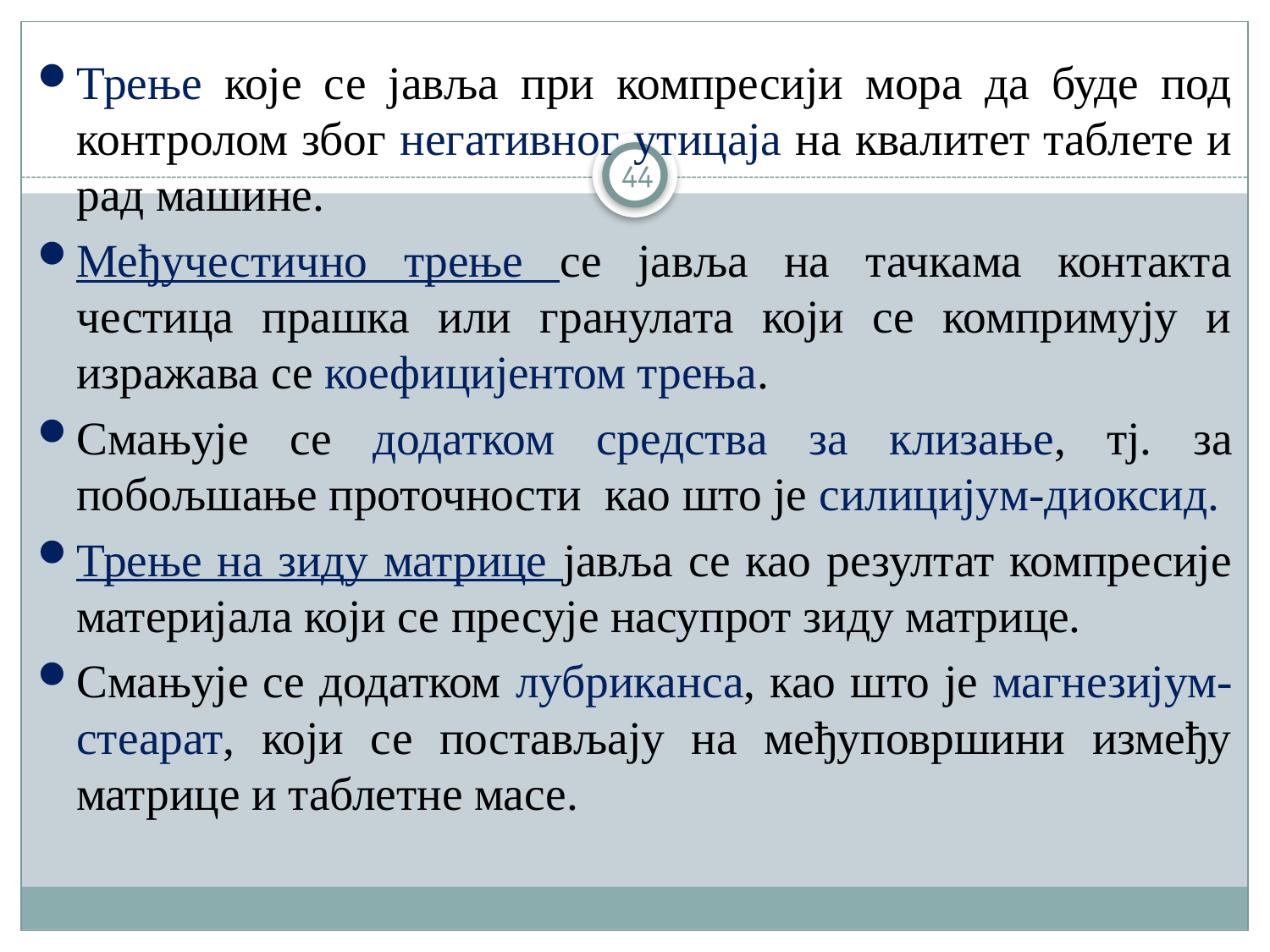

Трење које се јавља при компресији мора да буде под контролом због негативног утицаја на квалитет таблете и рад машине.
Међучестично трење се јавља на тачкама контакта честица прашка или гранулата који се компримују и изражава се коефицијентом трења.
Смањује се додатком средства за клизање, тј. за побољшање проточности  као што је силицијум-диоксид.
Трење на зиду матрице јавља се као резултат компресије материјала који се пресује насупрот зиду матрице.
Смањује се додатком лубриканса, као што је магнезијум-стеарат, који се постављају на међуповршини између матрице и таблетне масе.

44